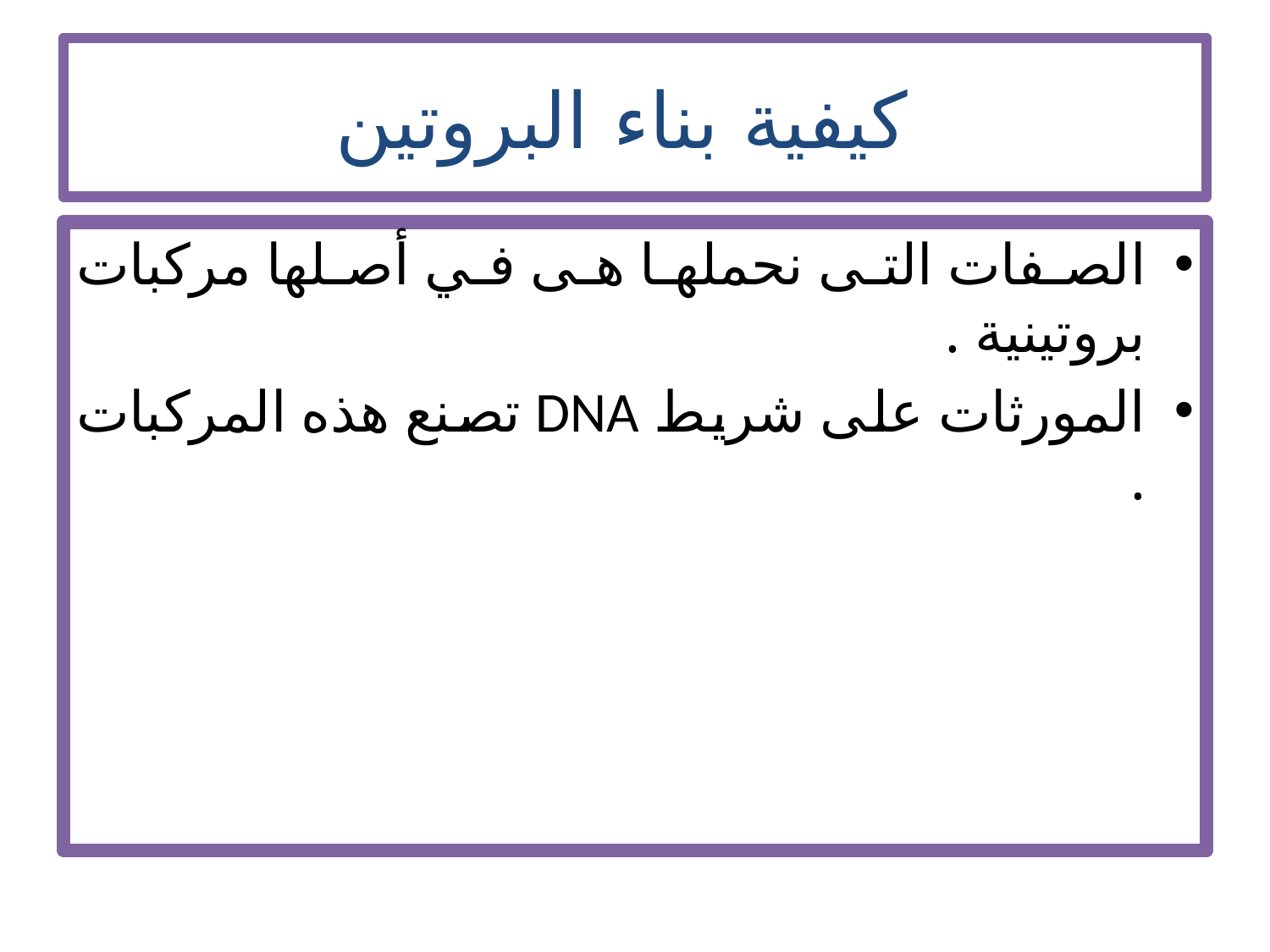

# كيفية بناء البروتين
الصفات التى نحملها هى في أصلها مركبات بروتينية .
المورثات على شريط DNA تصنع هذه المركبات .